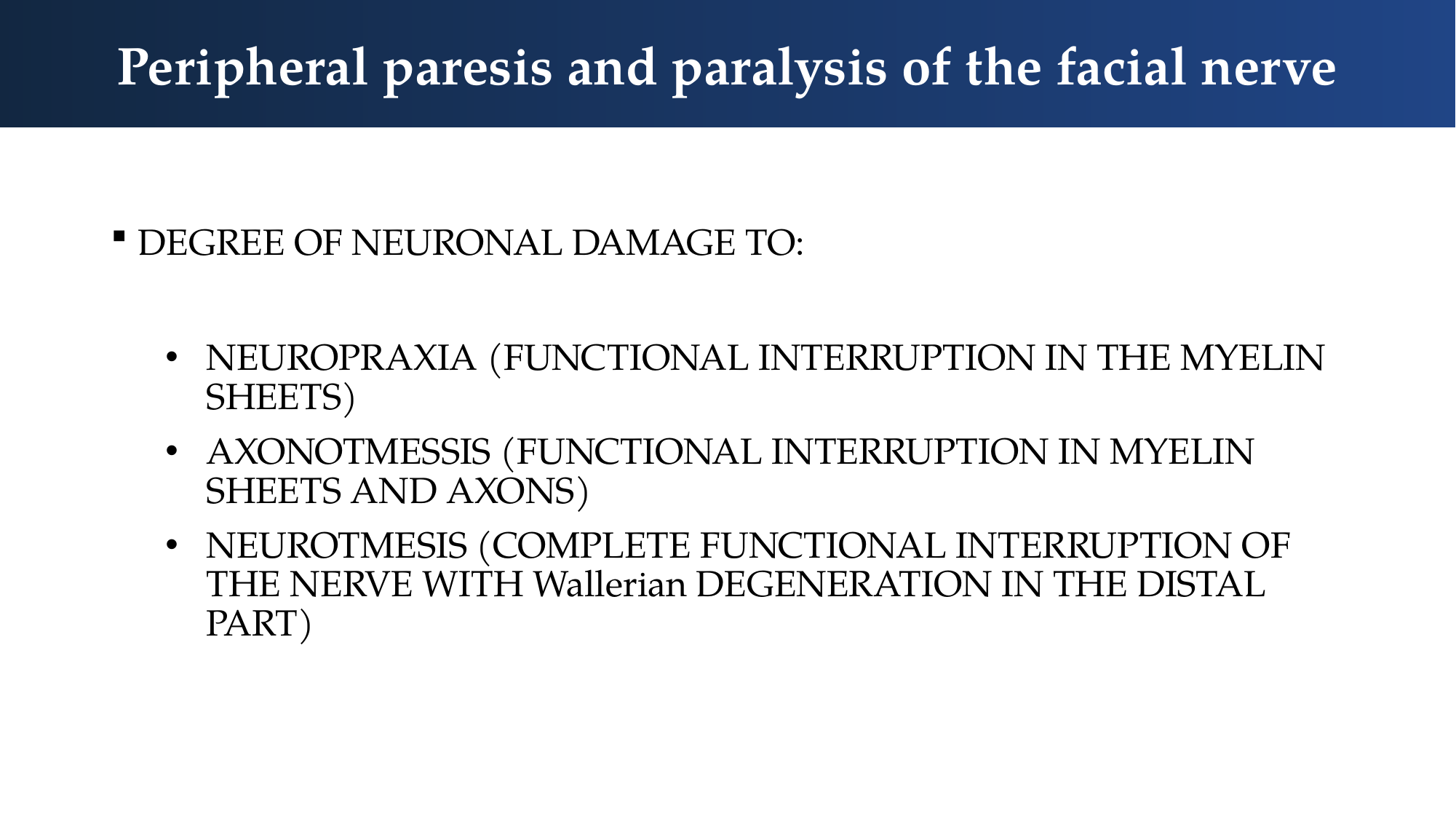

Peripheral paresis and paralysis of the facial nerve
DEGREE OF NEURONAL DAMAGE TO:

NEUROPRAXIA (FUNCTIONAL INTERRUPTION IN THE MYELIN SHEETS)
AXONOTMESSIS (FUNCTIONAL INTERRUPTION IN MYELIN SHEETS AND AXONS)
NEUROTMESIS (COMPLETE FUNCTIONAL INTERRUPTION OF THE NERVE WITH Wallerian DEGENERATION IN THE DISTAL PART)